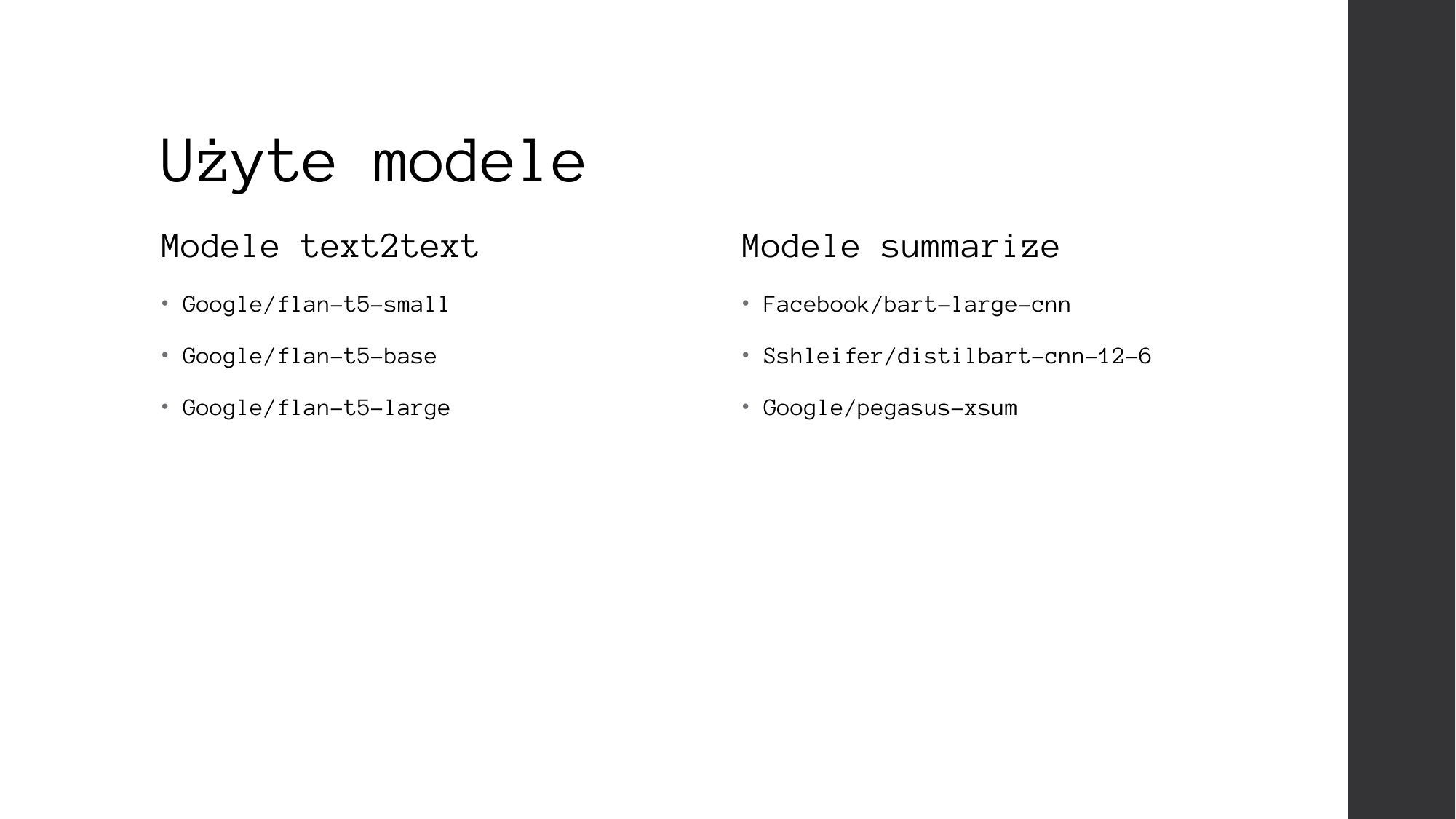

# Użyte modele
Modele text2text
Google/flan-t5-small
Google/flan-t5-base
Google/flan-t5-large

Modele summarize
Facebook/bart-large-cnn
Sshleifer/distilbart-cnn-12-6
Google/pegasus-xsum